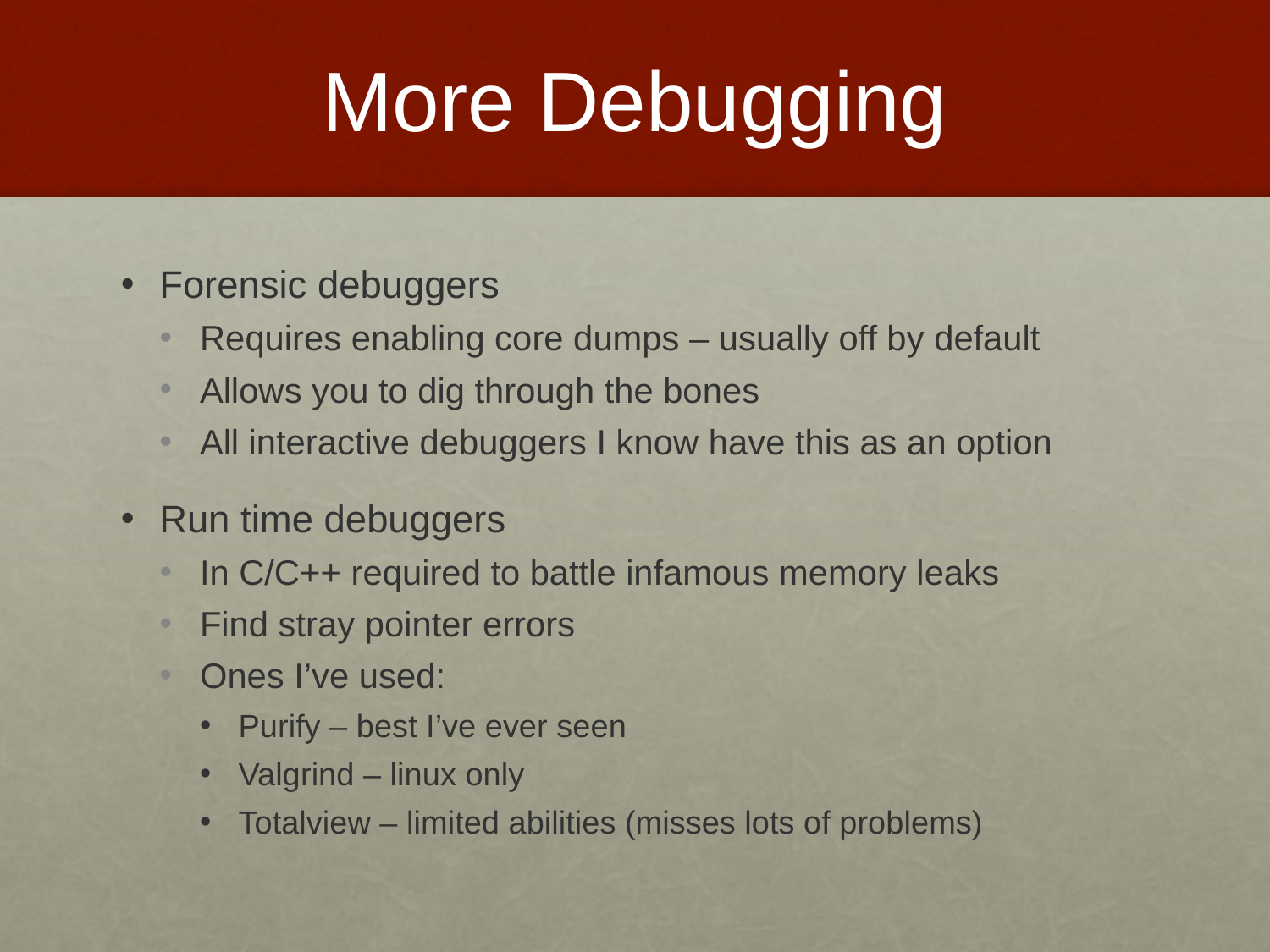

# More Debugging
Forensic debuggers
Requires enabling core dumps – usually off by default
Allows you to dig through the bones
All interactive debuggers I know have this as an option
Run time debuggers
In C/C++ required to battle infamous memory leaks
Find stray pointer errors
Ones I’ve used:
Purify – best I’ve ever seen
Valgrind – linux only
Totalview – limited abilities (misses lots of problems)